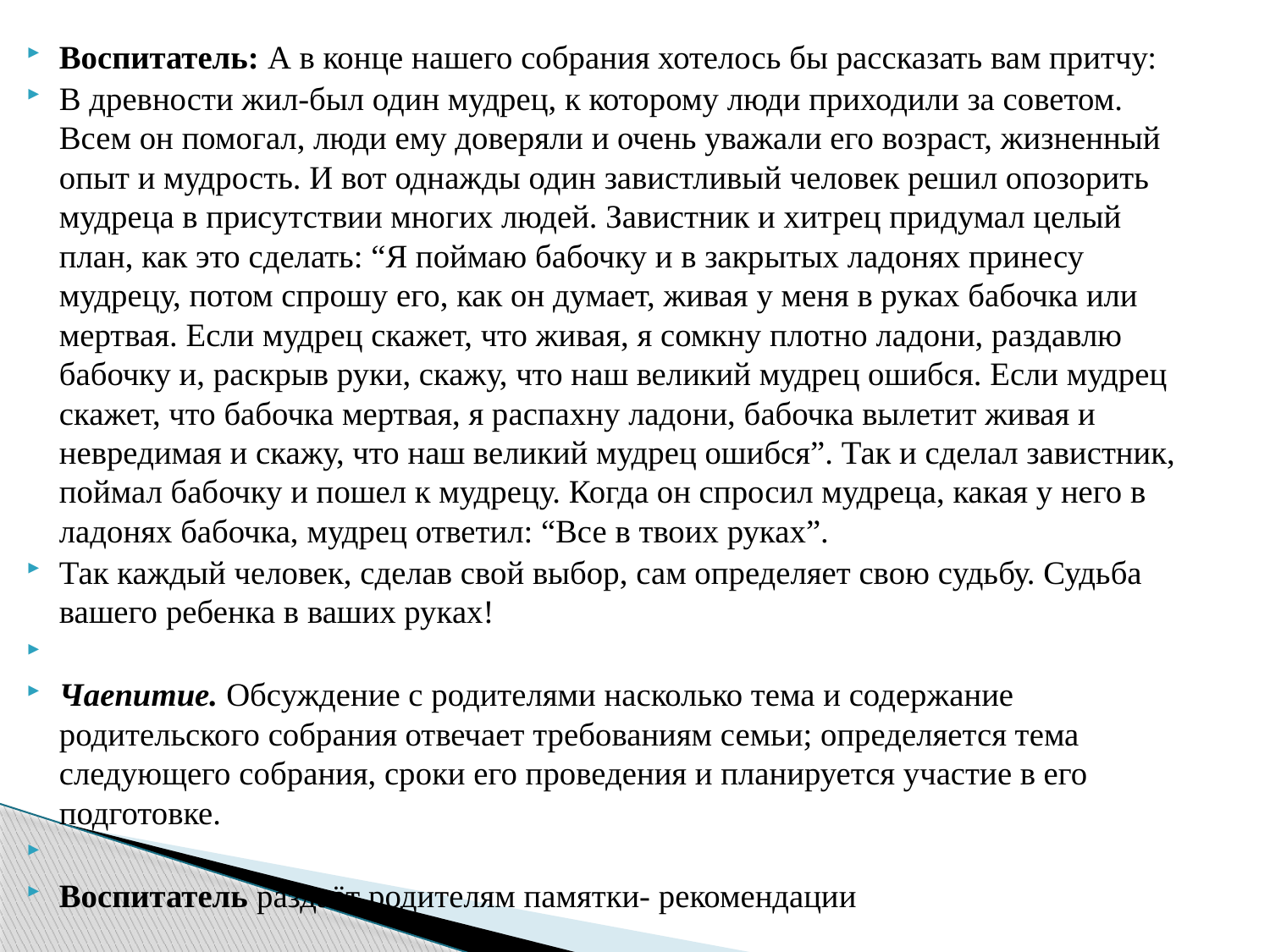

Воспитатель: А в конце нашего собрания хотелось бы рассказать вам притчу:
В древности жил-был один мудрец, к которому люди приходили за советом. Всем он помогал, люди ему доверяли и очень уважали его возраст, жизненный опыт и мудрость. И вот однажды один завистливый человек решил опозорить мудреца в присутствии многих людей. Завистник и хитрец придумал целый план, как это сделать: “Я поймаю бабочку и в закрытых ладонях принесу мудрецу, потом спрошу его, как он думает, живая у меня в руках бабочка или мертвая. Если мудрец скажет, что живая, я сомкну плотно ладони, раздавлю бабочку и, раскрыв руки, скажу, что наш великий мудрец ошибся. Если мудрец скажет, что бабочка мертвая, я распахну ладони, бабочка вылетит живая и невредимая и скажу, что наш великий мудрец ошибся”. Так и сделал завистник, поймал бабочку и пошел к мудрецу. Когда он спросил мудреца, какая у него в ладонях бабочка, мудрец ответил: “Все в твоих руках”.
Так каждый человек, сделав свой выбор, сам определяет свою судьбу. Судьба вашего ребенка в ваших руках!

Чаепитие. Обсуждение с родителями насколько тема и содержание родительского собрания отвечает требованиям семьи; определяется тема следующего собрания, сроки его проведения и планируется участие в его подготовке.

Воспитатель раздаёт родителям памятки- рекомендации

#